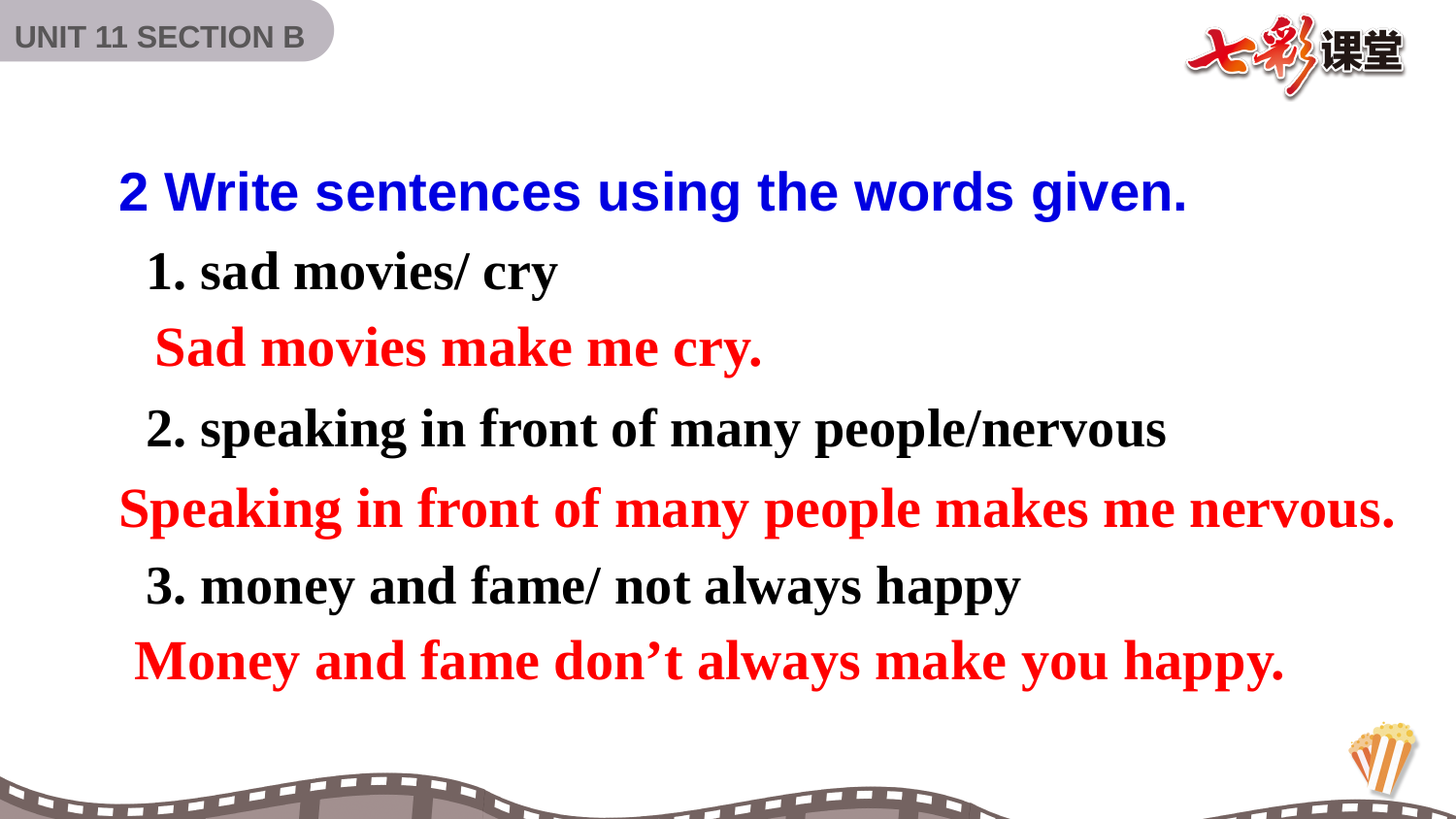

2 Write sentences using the words given.
  1. sad movies/ cry

  2. speaking in front of many people/nervous

  3. money and fame/ not always happy
Sad movies make me cry.
Speaking in front of many people makes me nervous.
Money and fame don’t always make you happy.